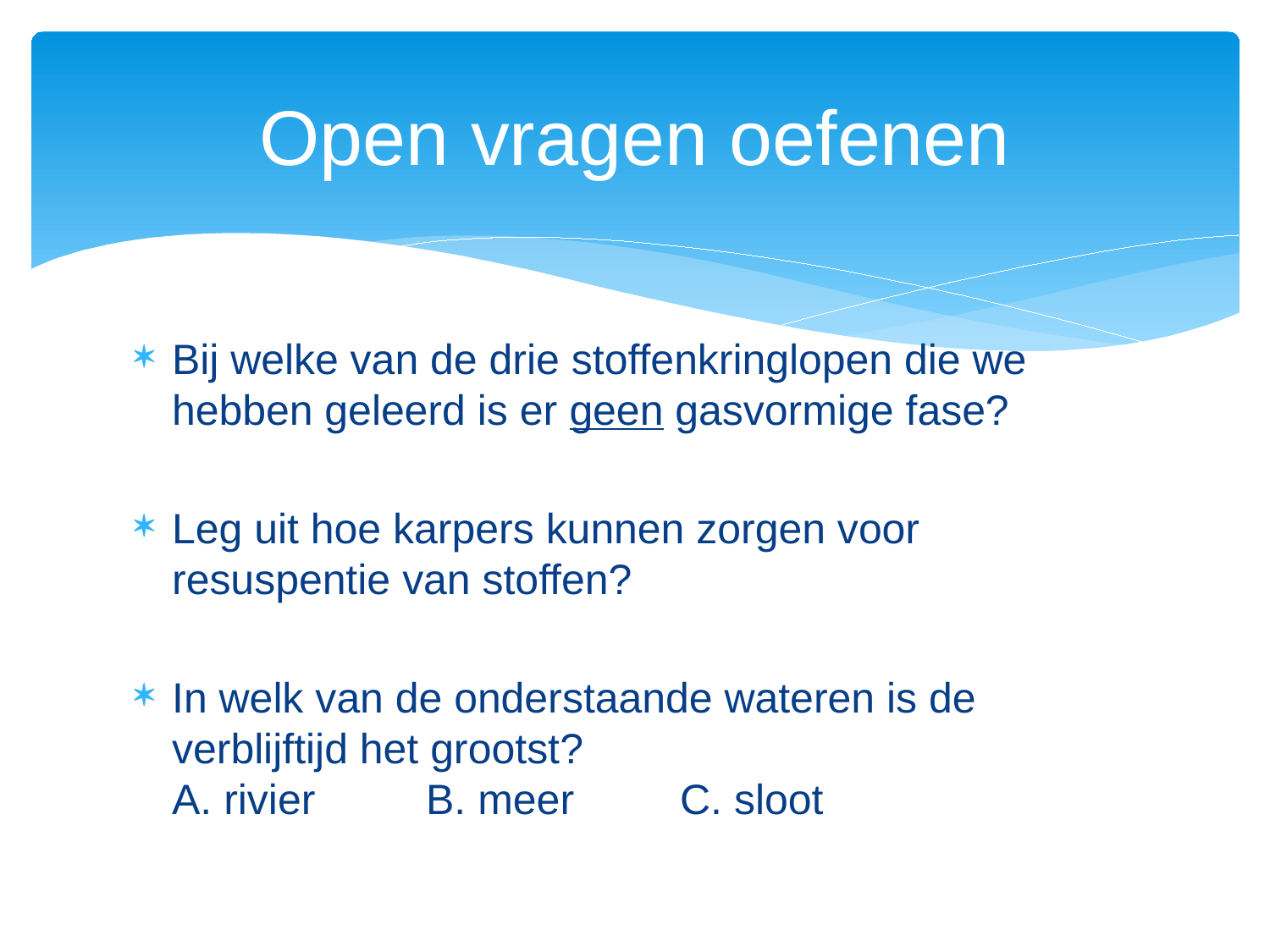

# Open vragen oefenen
Bij welke van de drie stoffenkringlopen die we hebben geleerd is er geen gasvormige fase?

Leg uit hoe karpers kunnen zorgen voor resuspentie van stoffen?

In welk van de onderstaande wateren is de verblijftijd het grootst?
A. rivier 	B. meer 	C. sloot